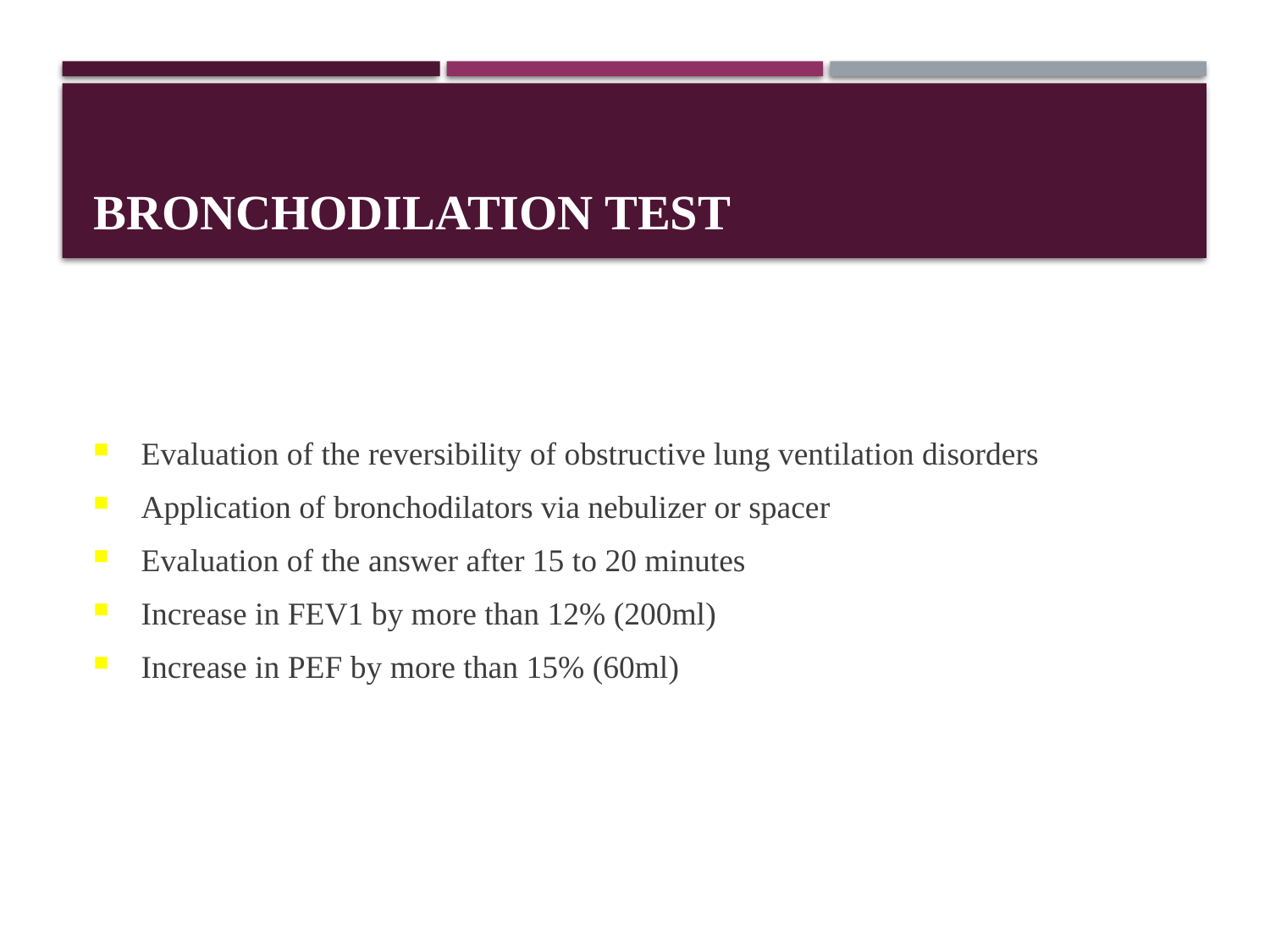

# Bronchodilation test
Evaluation of the reversibility of obstructive lung ventilation disorders
Application of bronchodilators via nebulizer or spacer
Evaluation of the answer after 15 to 20 minutes
Increase in FEV1 by more than 12% (200ml)
Increase in PEF by more than 15% (60ml)